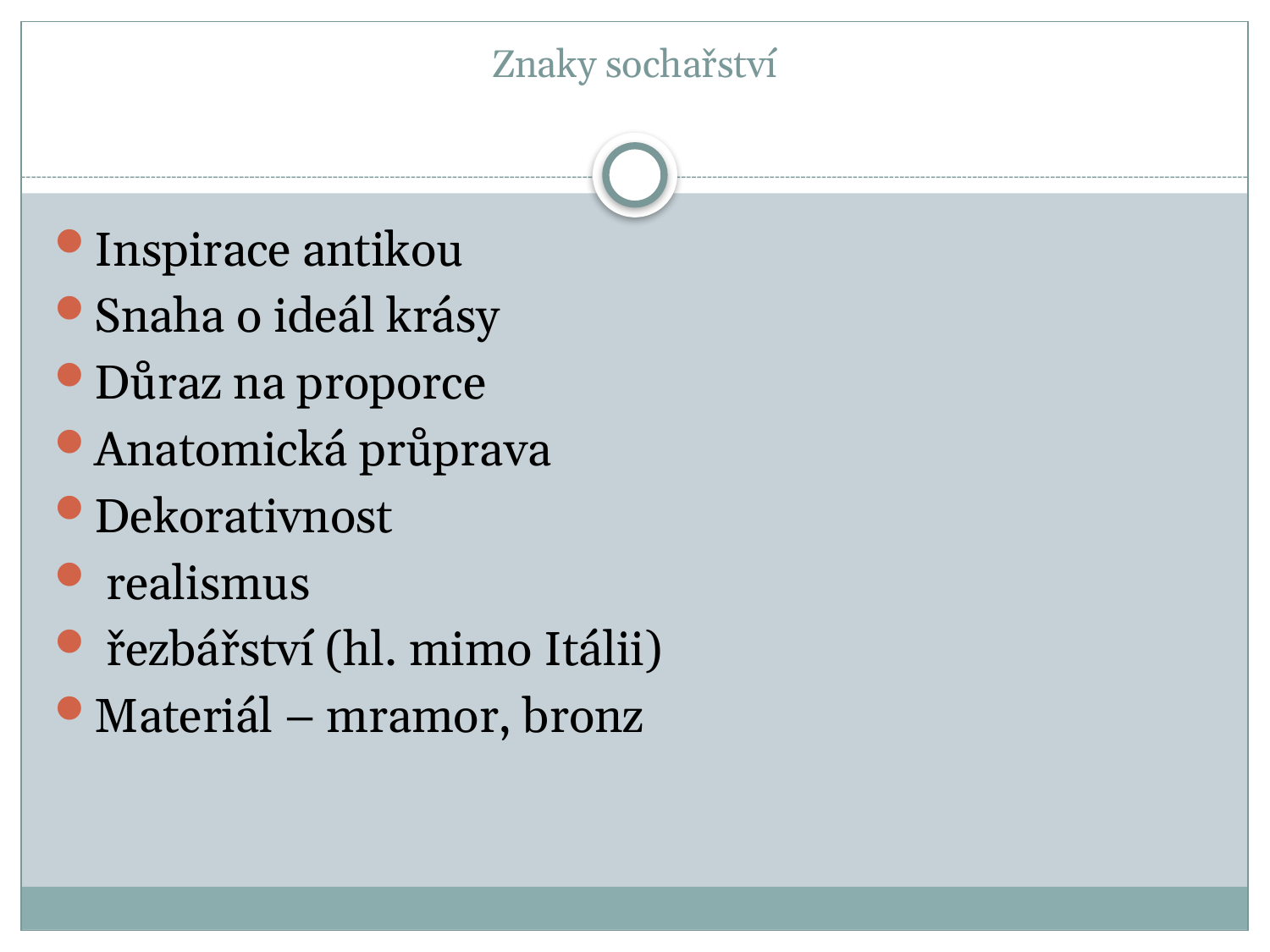

# Znaky sochařství
Inspirace antikou
Snaha o ideál krásy
Důraz na proporce
Anatomická průprava
Dekorativnost
 realismus
 řezbářství (hl. mimo Itálii)
Materiál – mramor, bronz